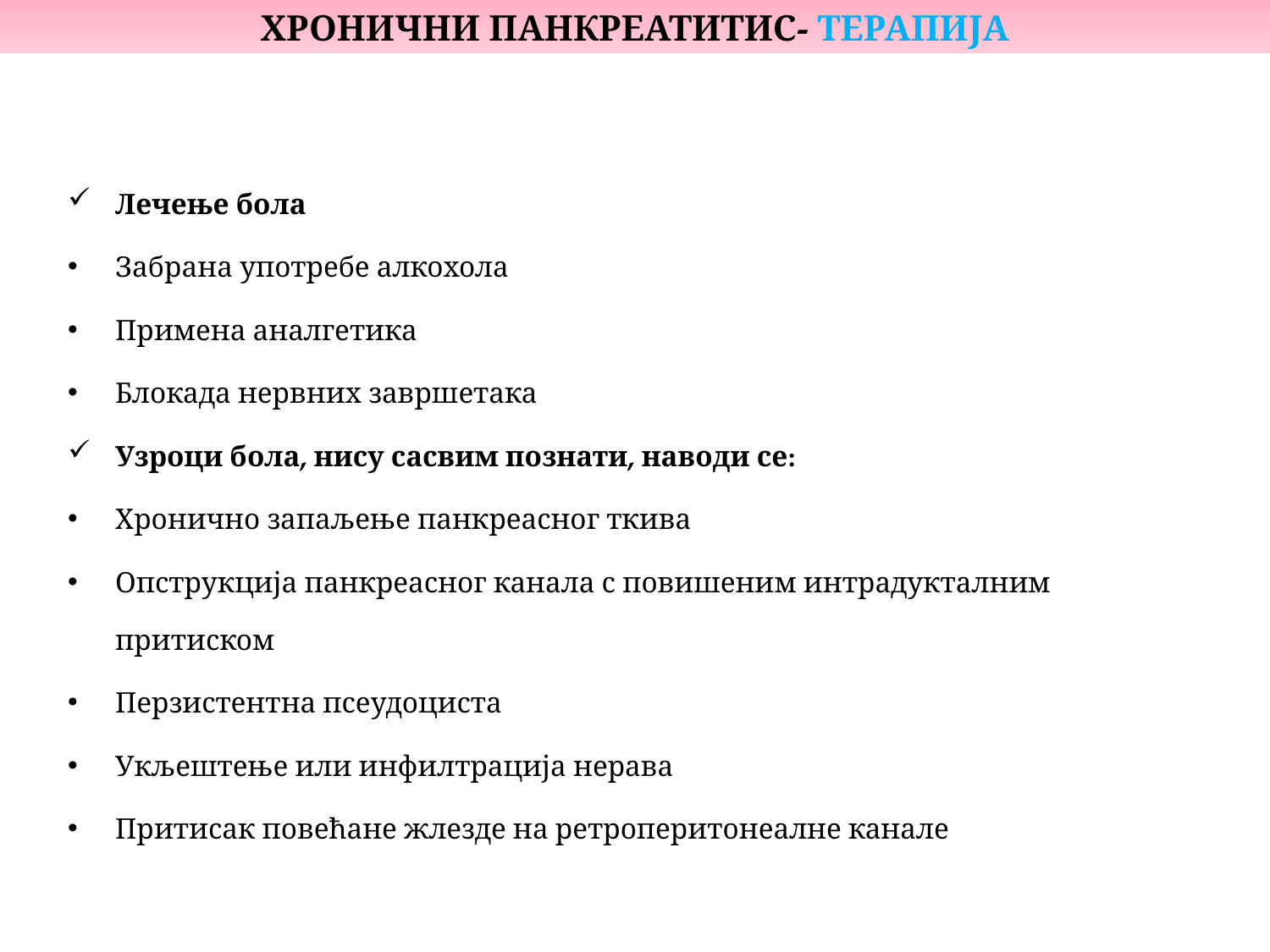

ХРОНИЧНИ ПАНКРЕАТИТИС- ТЕРАПИЈА
Лечење бола
Забрана употребе алкохола
Примена аналгетика
Блокада нервних завршетака
Узроци бола, нису сасвим познати, наводи се:
Хронично запаљење панкреасног ткива
Опструкција панкреасног канала с повишеним интрадукталним притиском
Перзистентна псеудоциста
Укљештење или инфилтрација нерава
Притисак повећане жлезде на ретроперитонеалне канале